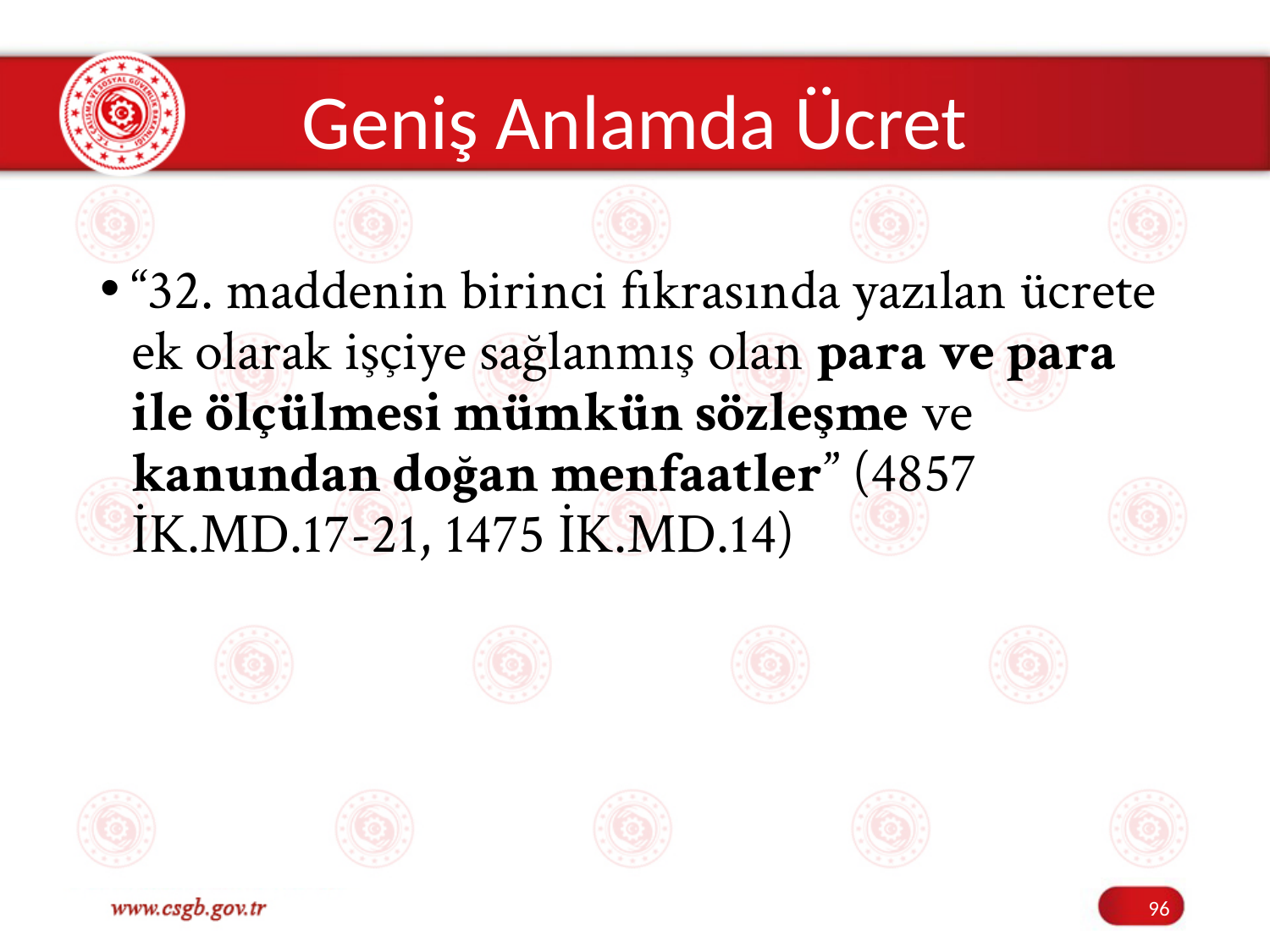

# Geniş Anlamda Ücret
“32. maddenin birinci fıkrasında yazılan ücrete ek olarak işçiye sağlanmış olan para ve para ile ölçülmesi mümkün sözleşme ve kanundan doğan menfaatler” (4857 İK.MD.17-21, 1475 İK.MD.14)

96